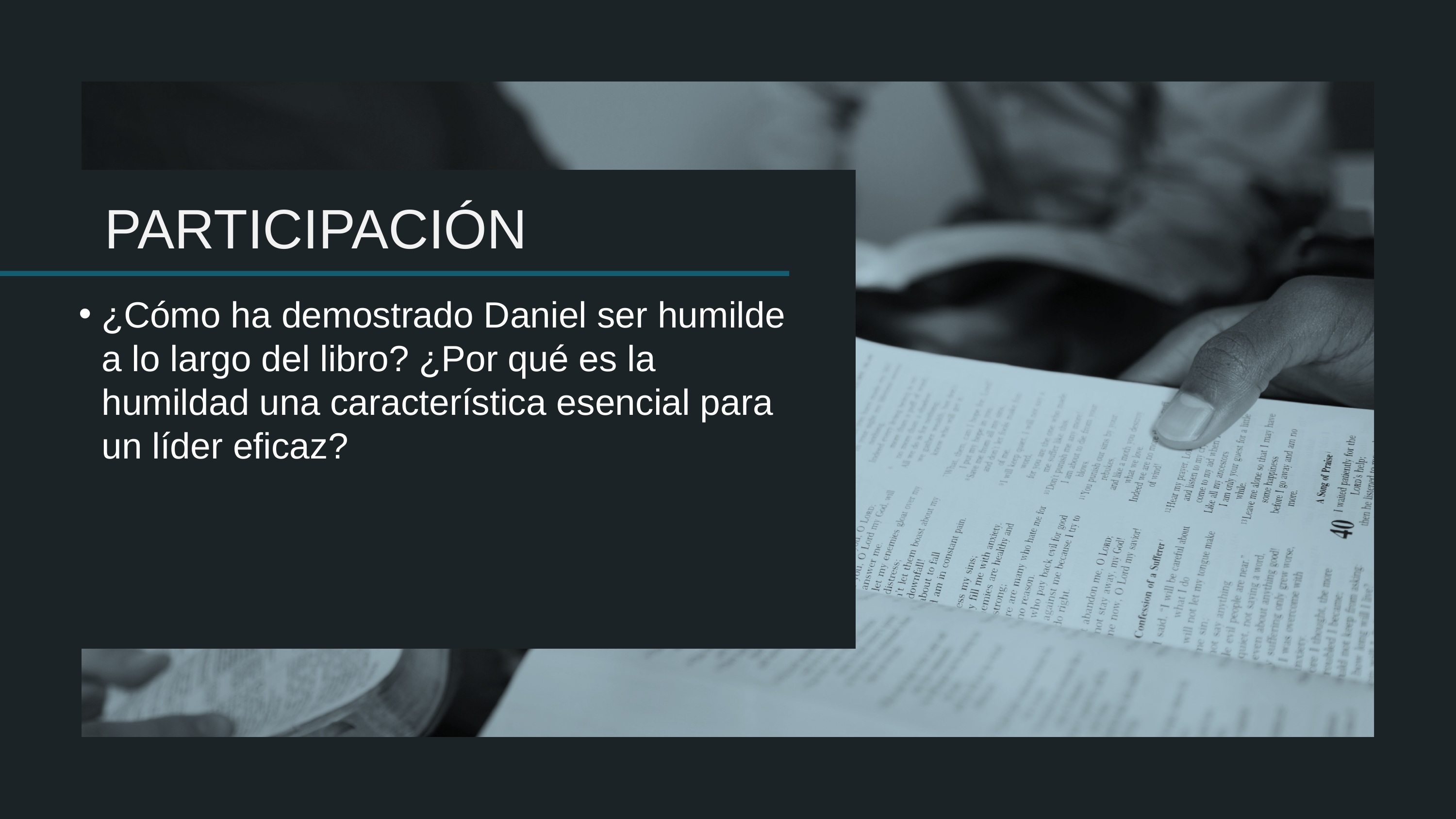

¿Cómo ha demostrado Daniel ser humilde a lo largo del libro? ¿Por qué es la humildad una característica esencial para un líder eficaz?